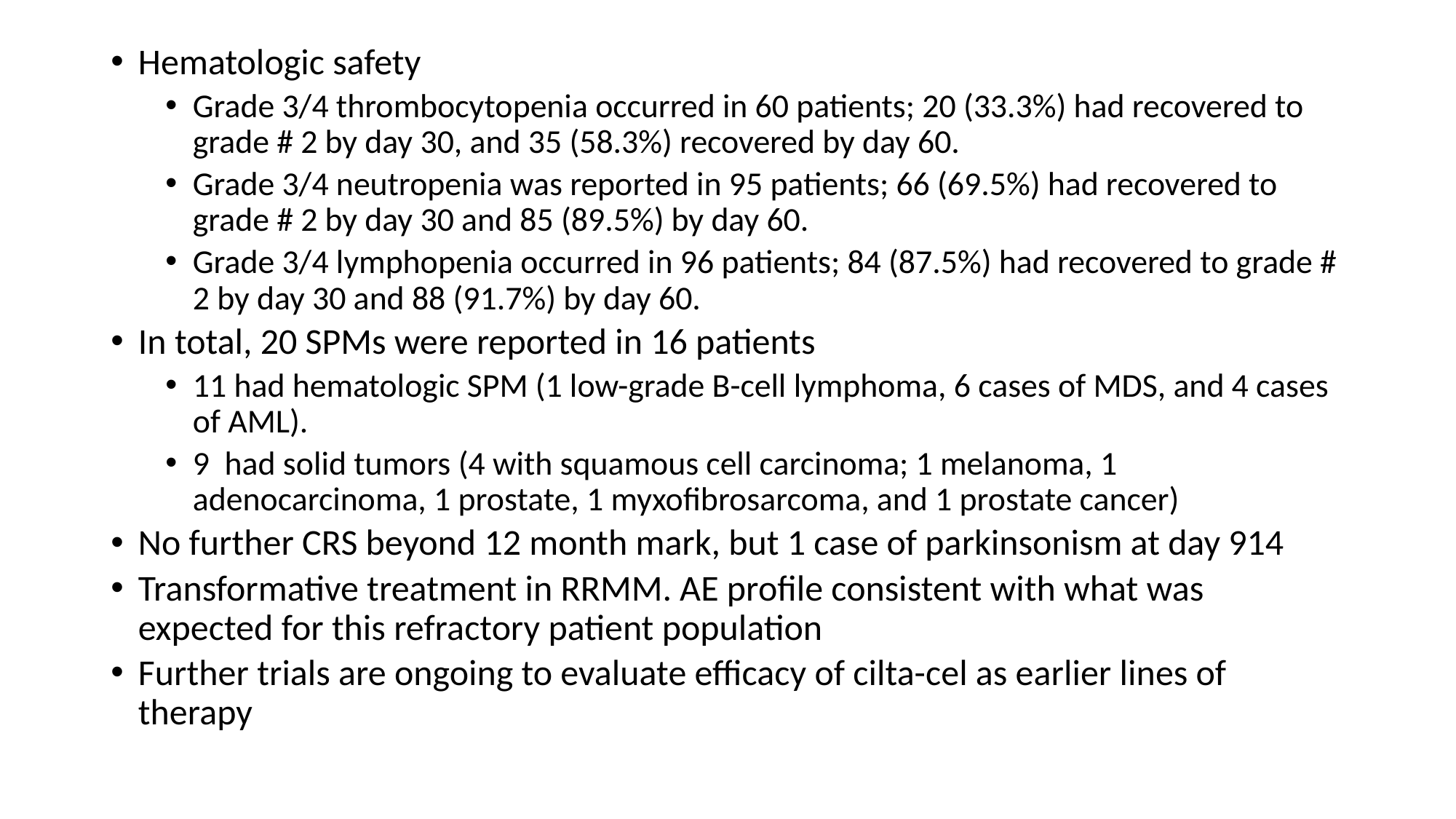

Hematologic safety
Grade 3/4 thrombocytopenia occurred in 60 patients; 20 (33.3%) had recovered to grade # 2 by day 30, and 35 (58.3%) recovered by day 60.
Grade 3/4 neutropenia was reported in 95 patients; 66 (69.5%) had recovered to grade # 2 by day 30 and 85 (89.5%) by day 60.
Grade 3/4 lymphopenia occurred in 96 patients; 84 (87.5%) had recovered to grade # 2 by day 30 and 88 (91.7%) by day 60.
In total, 20 SPMs were reported in 16 patients
11 had hematologic SPM (1 low-grade B-cell lymphoma, 6 cases of MDS, and 4 cases of AML).
9  had solid tumors (4 with squamous cell carcinoma; 1 melanoma, 1 adenocarcinoma, 1 prostate, 1 myxofibrosarcoma, and 1 prostate cancer)
No further CRS beyond 12 month mark, but 1 case of parkinsonism at day 914
Transformative treatment in RRMM. AE profile consistent with what was expected for this refractory patient population
Further trials are ongoing to evaluate efficacy of cilta-cel as earlier lines of therapy